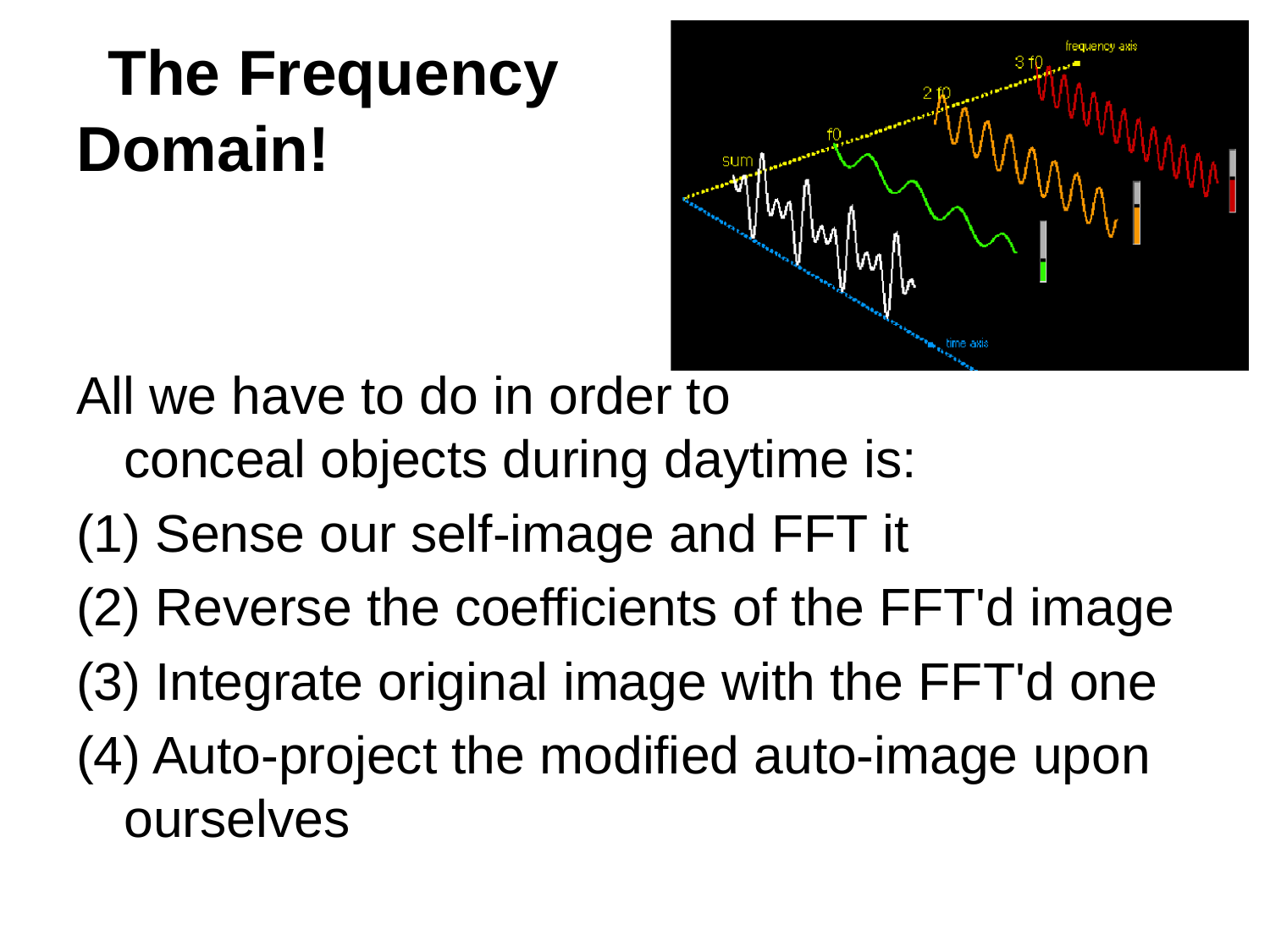

# The Frequency Domain!
All we have to do in order to
conceal objects during daytime is:
(1) Sense our self-image and FFT it
(2) Reverse the coefficients of the FFT'd image
(3) Integrate original image with the FFT'd one
(4) Auto-project the modified auto-image upon ourselves